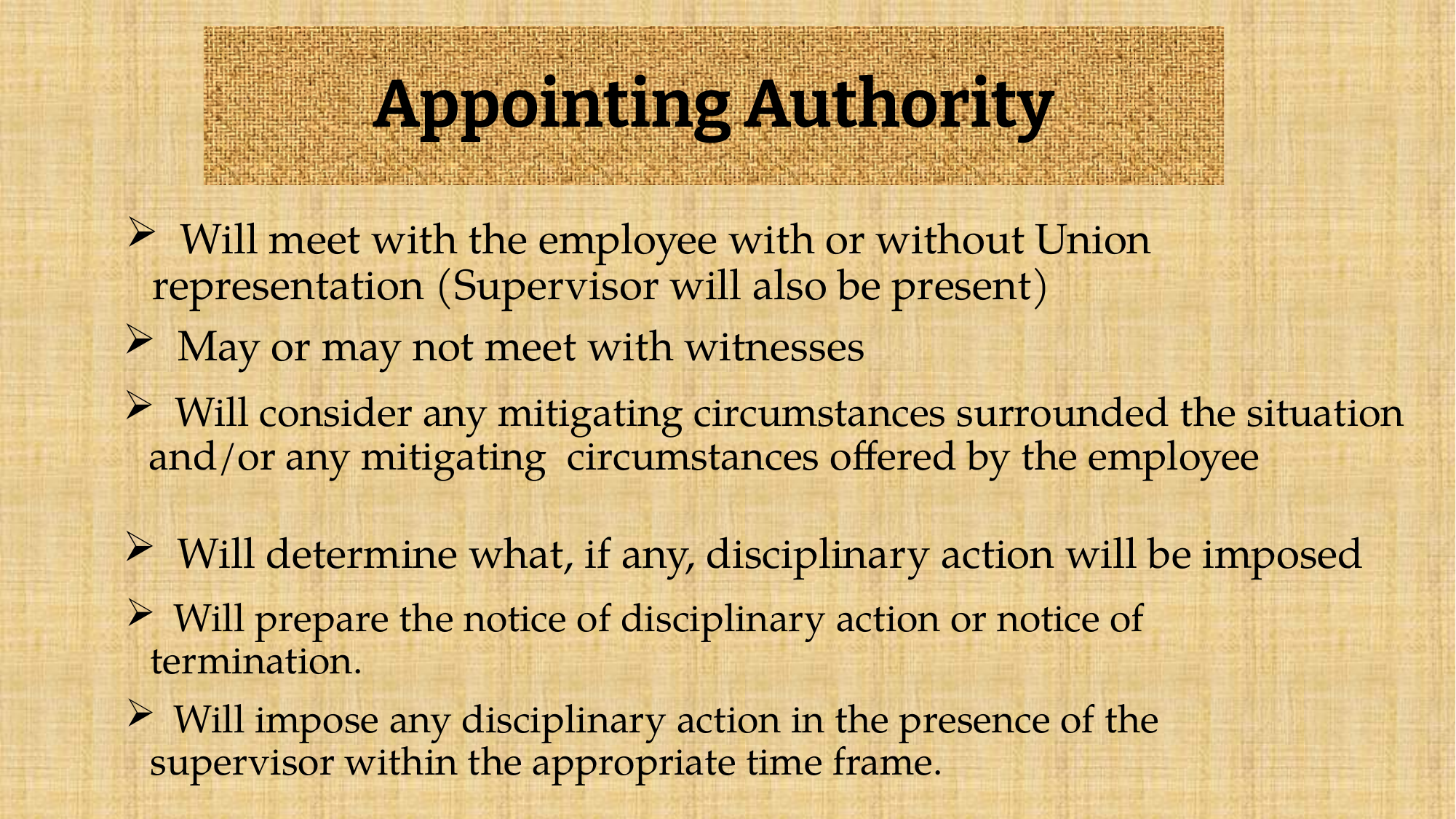

# Appointing Authority
  Will meet with the employee with or without Union representation (Supervisor will also be present)
  May or may not meet with witnesses
  Will consider any mitigating circumstances surrounded the situation and/or any mitigating  circumstances offered by the employee
Will determine what, if any, disciplinary action will be imposed
  Will prepare the notice of disciplinary action or notice of termination.
  Will impose any disciplinary action in the presence of the supervisor within the appropriate time frame.